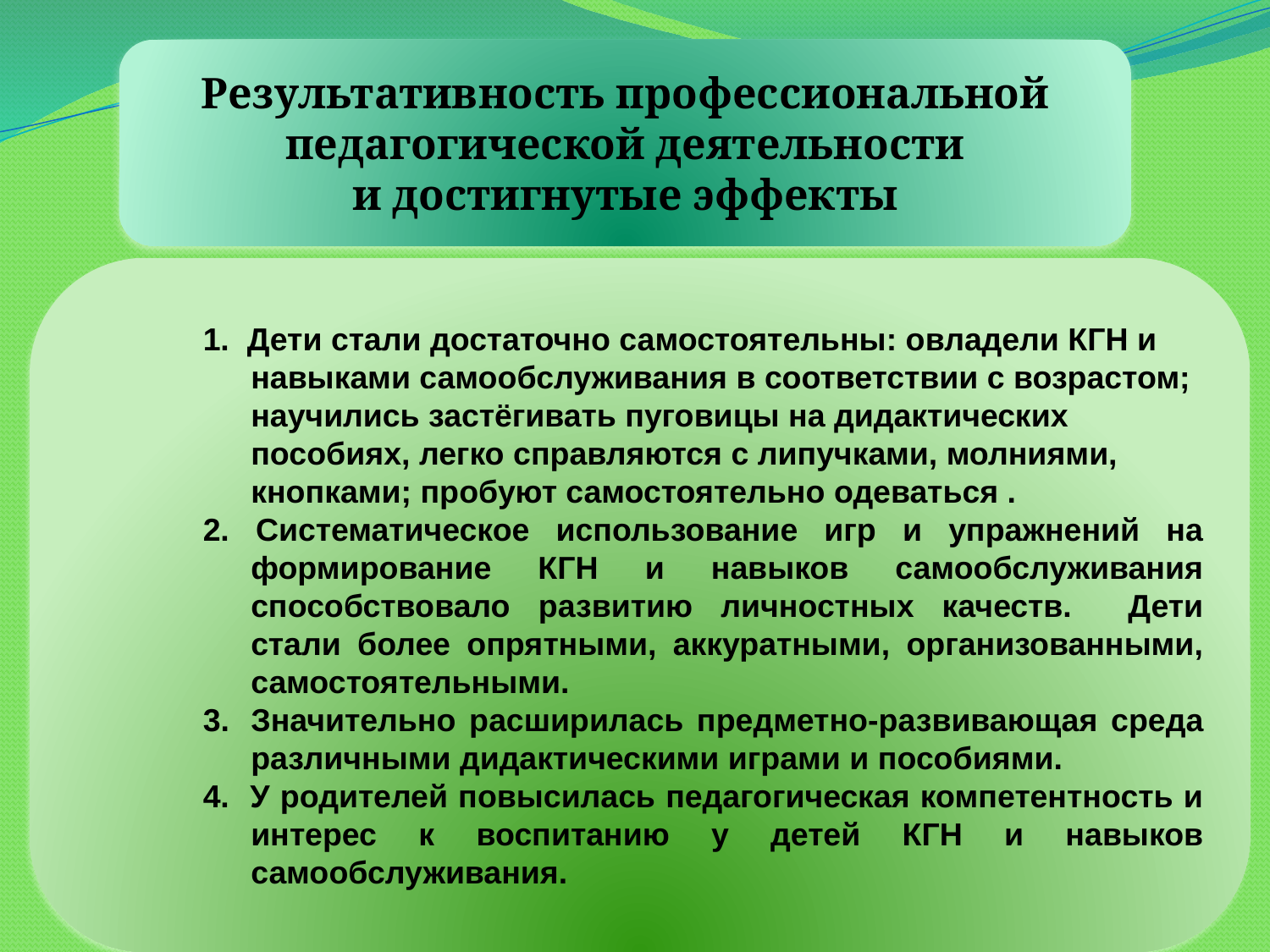

Результативность профессиональной
педагогической деятельности
и достигнутые эффекты
1.  Дети стали достаточно самостоятельны: овладели КГН и навыками самообслуживания в соответствии с возрастом; научились застёгивать пуговицы на дидактических пособиях, легко справляются с липучками, молниями, кнопками; пробуют самостоятельно одеваться .
2. Систематическое использование игр и упражнений на формирование КГН и навыков самообслуживания способствовало развитию личностных качеств.  Дети стали более опрятными, аккуратными, организованными, самостоятельными.
Значительно расширилась предметно-развивающая среда различными дидактическими играми и пособиями.
4.  У родителей повысилась педагогическая компетентность и интерес к воспитанию у детей КГН и навыков самообслуживания.